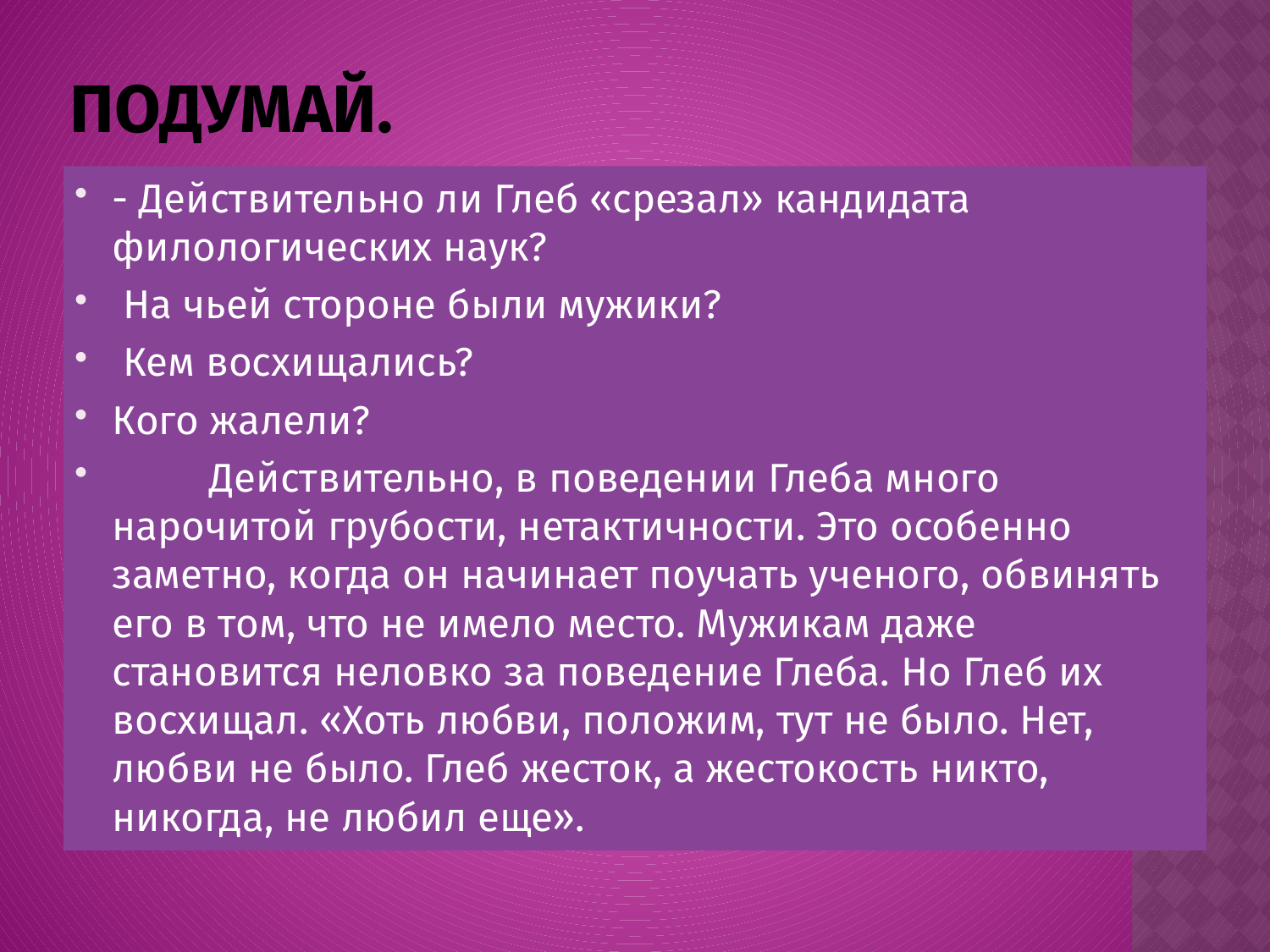

# Подумай.
- Действительно ли Глеб «срезал» кандидата филологических наук?
 На чьей стороне были мужики?
 Кем восхищались?
Кого жалели?
         Действительно, в поведении Глеба много нарочитой грубости, нетактичности. Это особенно заметно, когда он начинает поучать ученого, обвинять его в том, что не имело место. Мужикам даже становится неловко за поведение Глеба. Но Глеб их восхищал. «Хоть любви, положим, тут не было. Нет, любви не было. Глеб жесток, а жестокость никто, никогда, не любил еще».